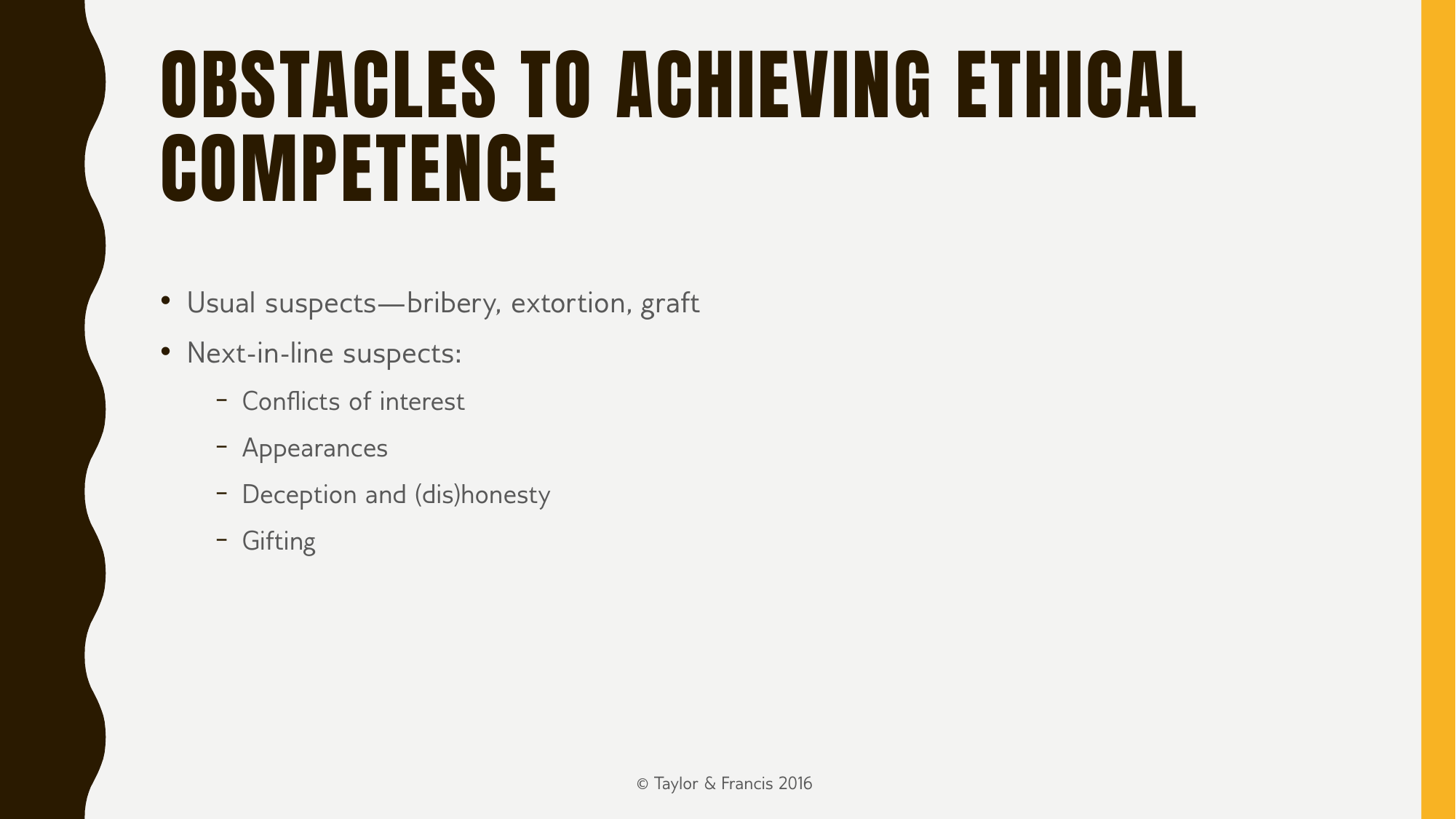

# Obstacles to achieving ethical competence
Usual suspects—bribery, extortion, graft
Next-in-line suspects:
Conflicts of interest
Appearances
Deception and (dis)honesty
Gifting
© Taylor & Francis 2016